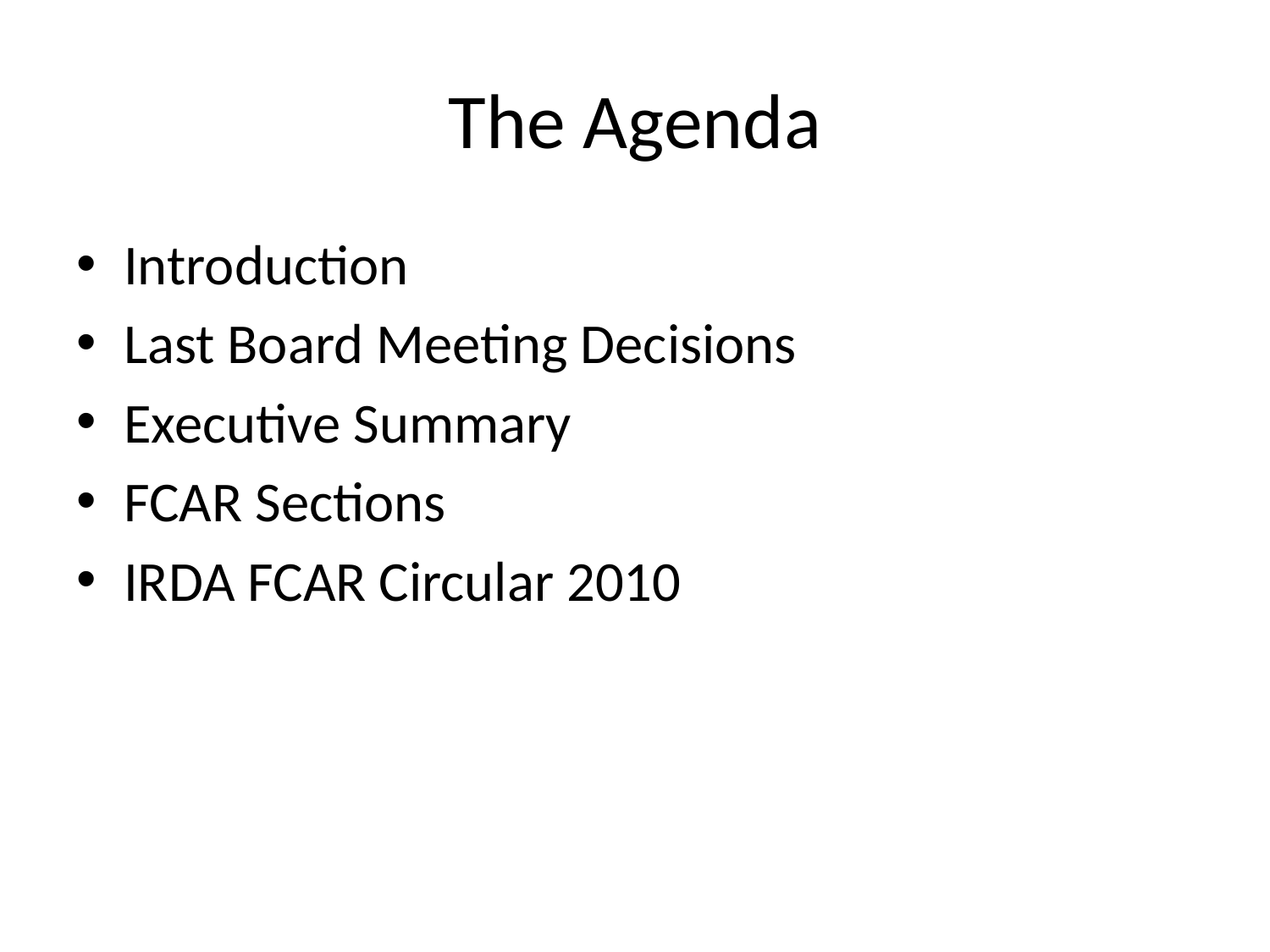

# The Agenda
Introduction
Last Board Meeting Decisions
Executive Summary
FCAR Sections
IRDA FCAR Circular 2010